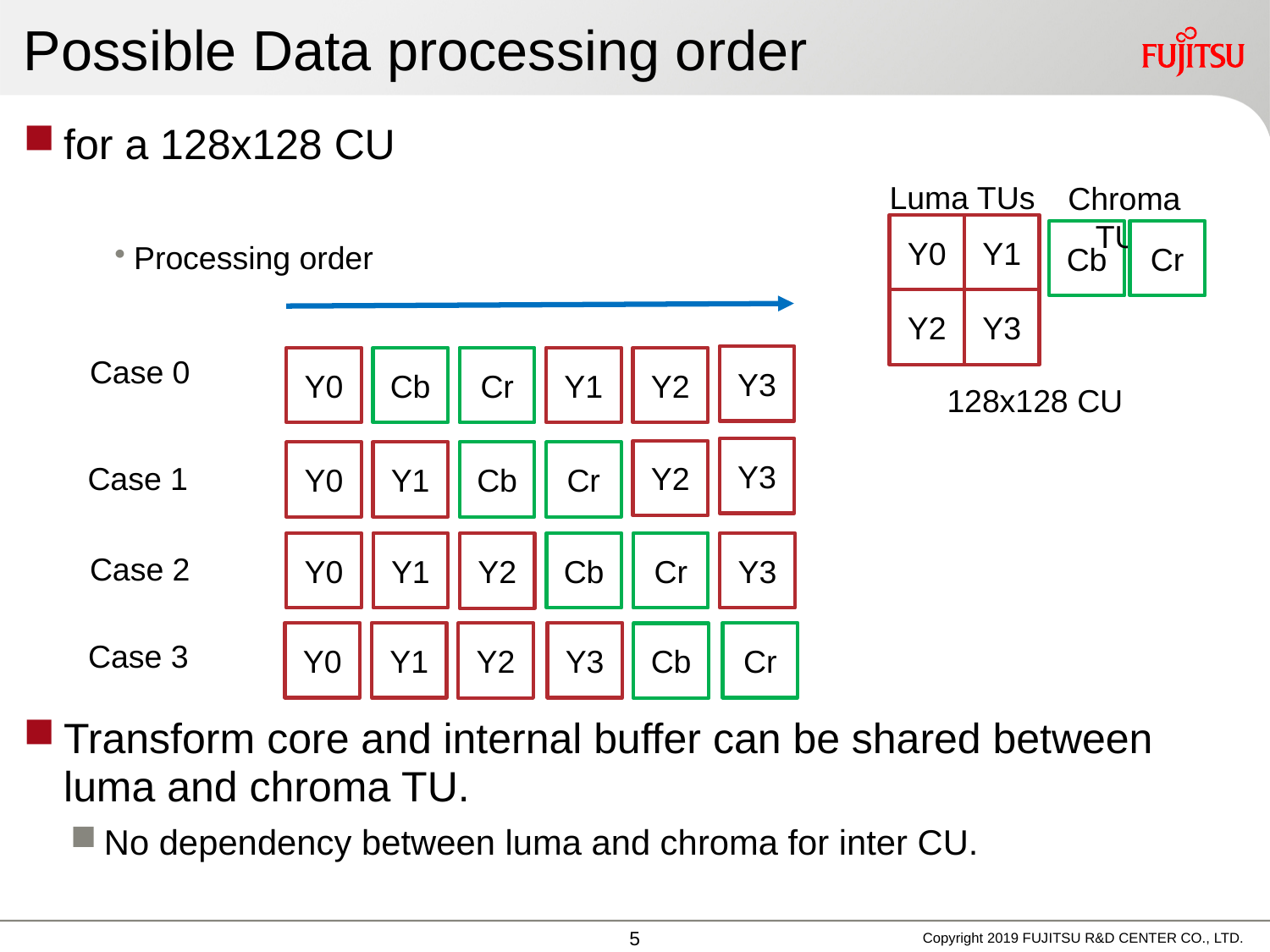

# Possible Data processing order
for a 128x128 CU

Processing order

Transform core and internal buffer can be shared between luma and chroma TU.
No dependency between luma and chroma for inter CU.

Luma TUs
Chroma TUs
Y0
Y1
Cb
Cr
Y2
Y3
Case 0
Y3
Y0
Cb
Cr
Y1
Y2
128x128 CU
Y3
Y2
Y0
Y1
Cb
Cr
Case 1
Y0
Y1
Cb
Cr
Y3
Y2
Case 2
Y0
Y1
Y3
Cr
Y2
Cb
Case 3
5
Copyright 2019 FUJITSU R&D CENTER CO., LTD.